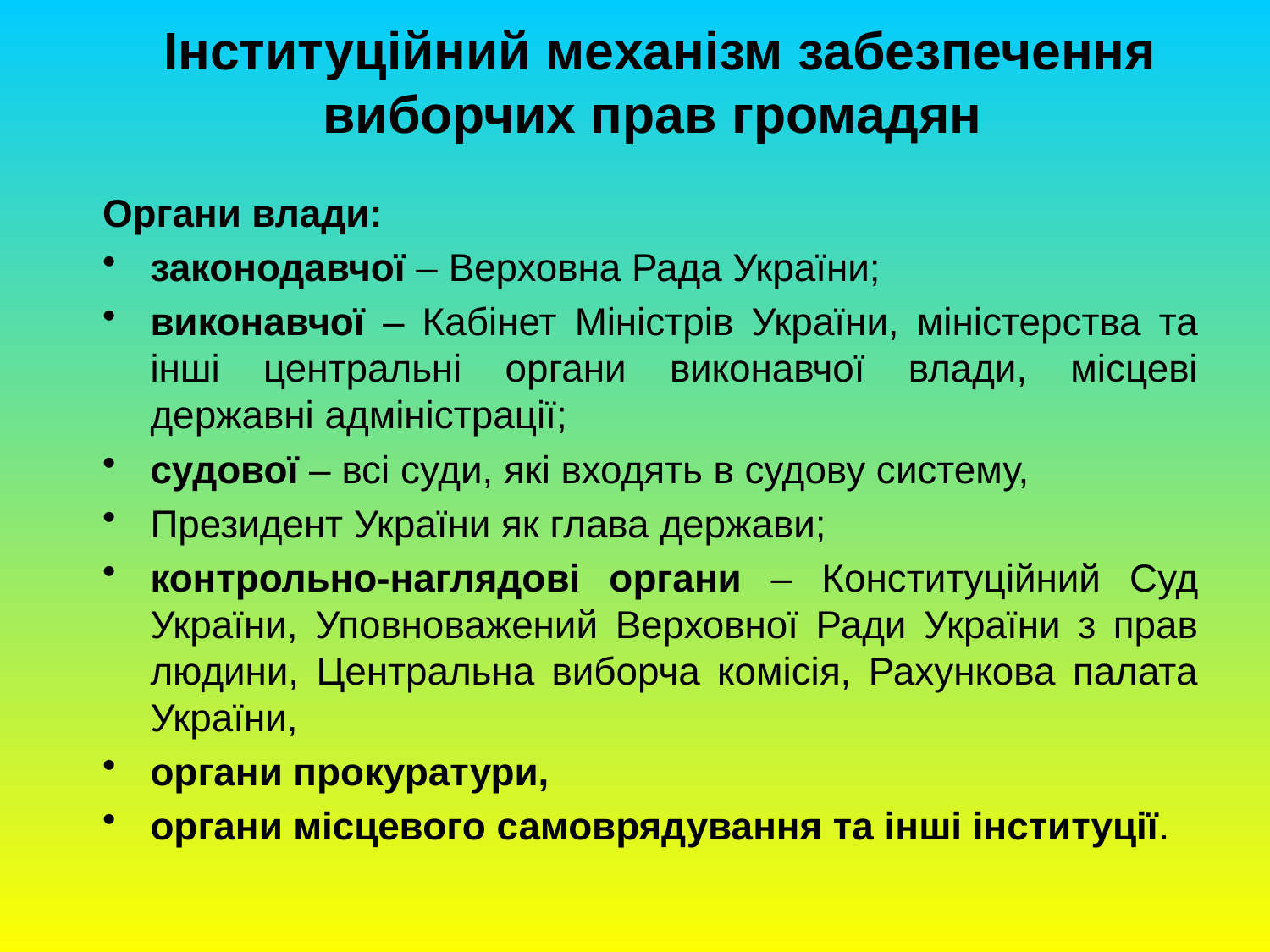

Інституційний механізм забезпечення виборчих прав громадян
Oргани влади:
законодавчої – Верховна Рада України;
виконавчої – Кабінет Міністрів України, міністерства та інші центральні органи виконавчої влади, місцеві державні адміністрації;
судової – всі суди, які входять в судову систему,
Президент України як глава держави;
контрольно-наглядові органи – Конституційний Суд України, Уповноважений Верховної Ради України з прав людини, Центральна виборча комісія, Рахункова палата України,
органи прокуратури,
органи місцевого самоврядування та інші інституції.